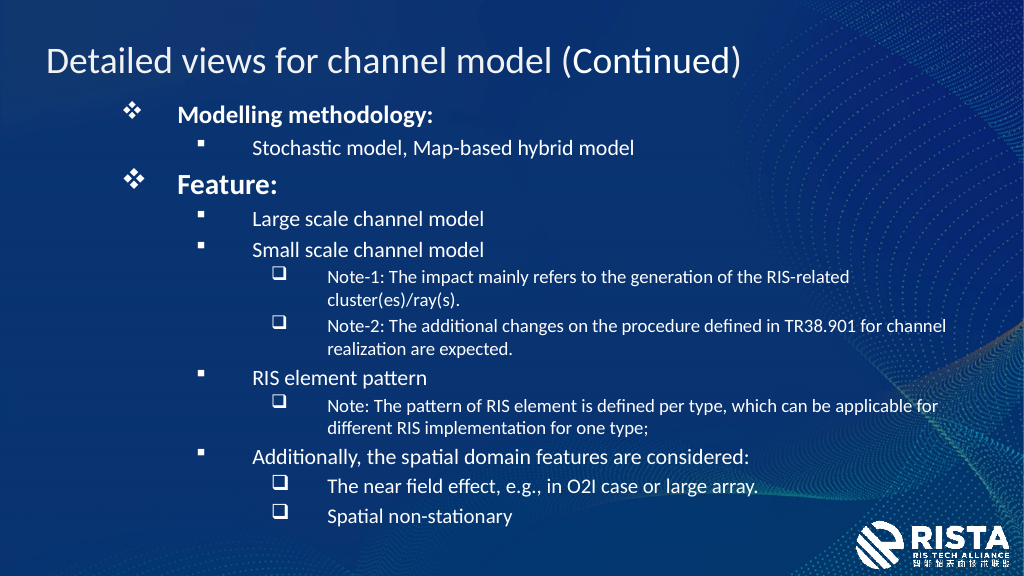

# Detailed views for channel model (Continued)
Modelling methodology:
Stochastic model, Map-based hybrid model
Feature:
Large scale channel model
Small scale channel model
Note-1: The impact mainly refers to the generation of the RIS-related cluster(es)/ray(s).
Note-2: The additional changes on the procedure defined in TR38.901 for channel realization are expected.
RIS element pattern
Note: The pattern of RIS element is defined per type, which can be applicable for different RIS implementation for one type;
Additionally, the spatial domain features are considered:
The near field effect, e.g., in O2I case or large array.
Spatial non-stationary